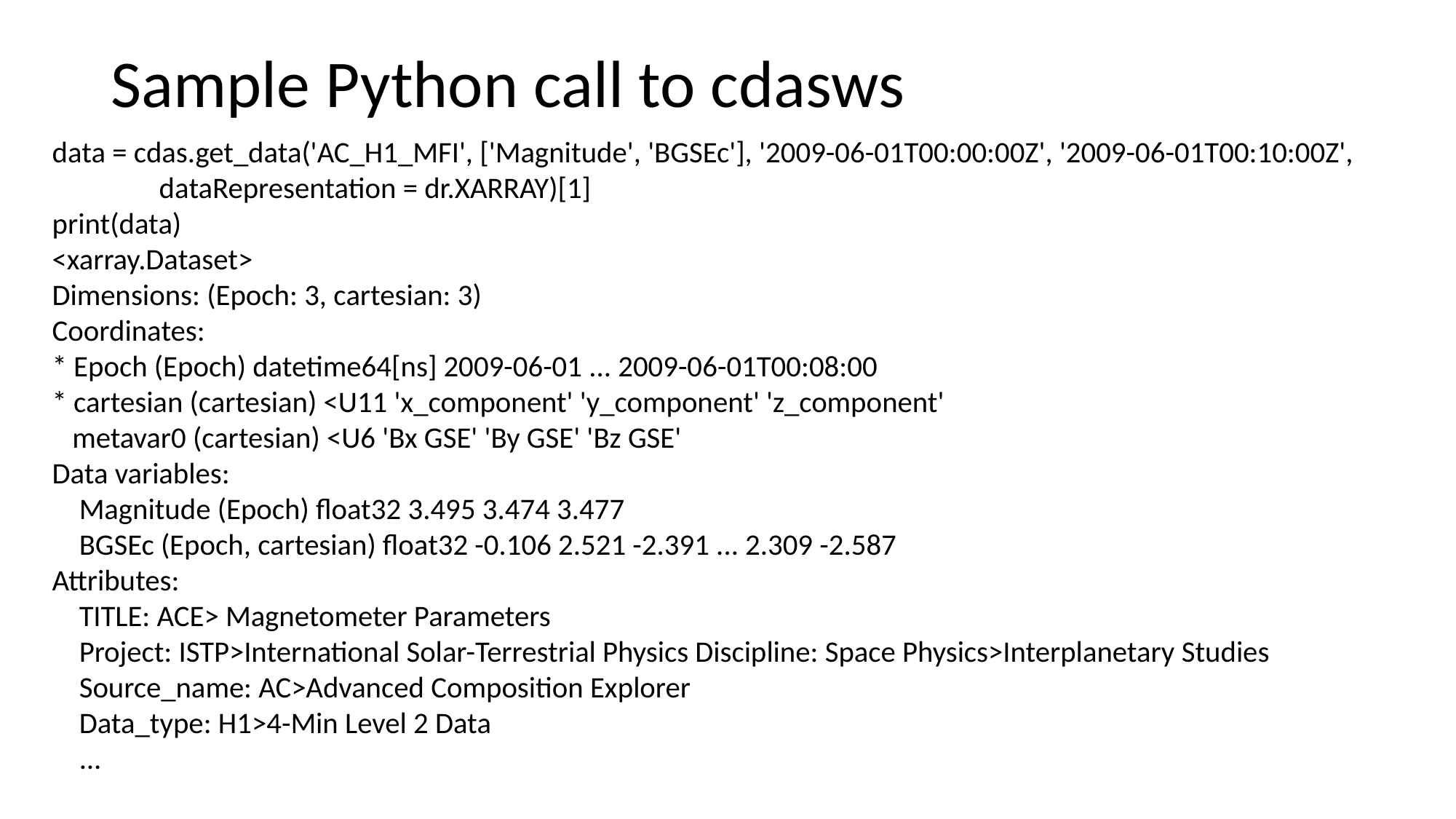

# Sample Python call to cdasws
data = cdas.get_data('AC_H1_MFI', ['Magnitude', 'BGSEc'], '2009-06-01T00:00:00Z', '2009-06-01T00:10:00Z',
	dataRepresentation = dr.XARRAY)[1]
print(data)
<xarray.Dataset>
Dimensions: (Epoch: 3, cartesian: 3)
Coordinates:
* Epoch (Epoch) datetime64[ns] 2009-06-01 ... 2009-06-01T00:08:00
* cartesian (cartesian) <U11 'x_component' 'y_component' 'z_component'
   metavar0 (cartesian) <U6 'Bx GSE' 'By GSE' 'Bz GSE'
Data variables:
    Magnitude (Epoch) float32 3.495 3.474 3.477
    BGSEc (Epoch, cartesian) float32 -0.106 2.521 -2.391 ... 2.309 -2.587
Attributes:
    TITLE: ACE> Magnetometer Parameters
    Project: ISTP>International Solar-Terrestrial Physics Discipline: Space Physics>Interplanetary Studies
    Source_name: AC>Advanced Composition Explorer
    Data_type: H1>4-Min Level 2 Data
    ...